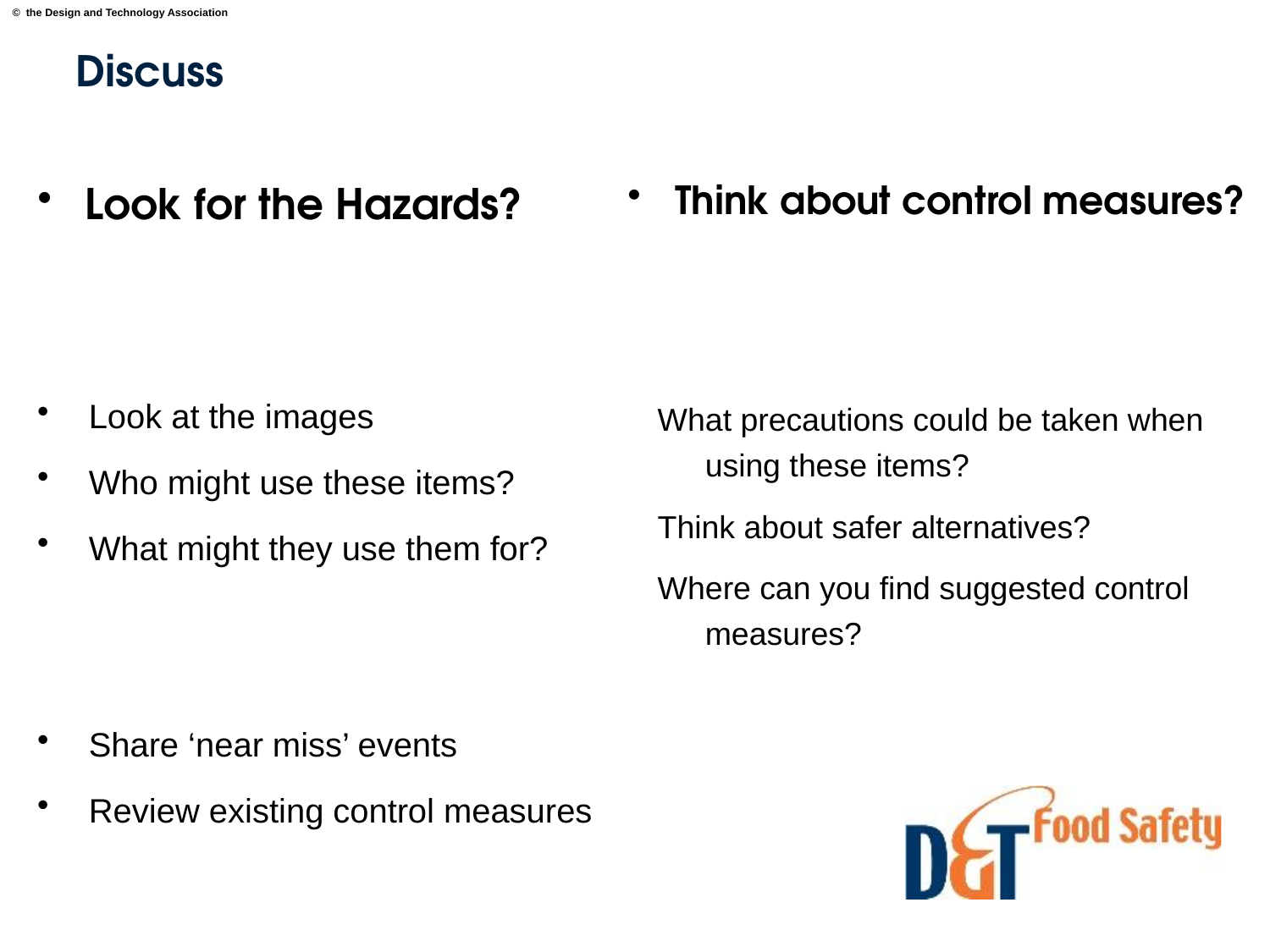

Discuss
Look for the Hazards?
Think about control measures?

Look at the images
Who might use these items?
What might they use them for?

Share ‘near miss’ events
Review existing control measures

What precautions could be taken when using these items?
Think about safer alternatives?
Where can you find suggested control measures?